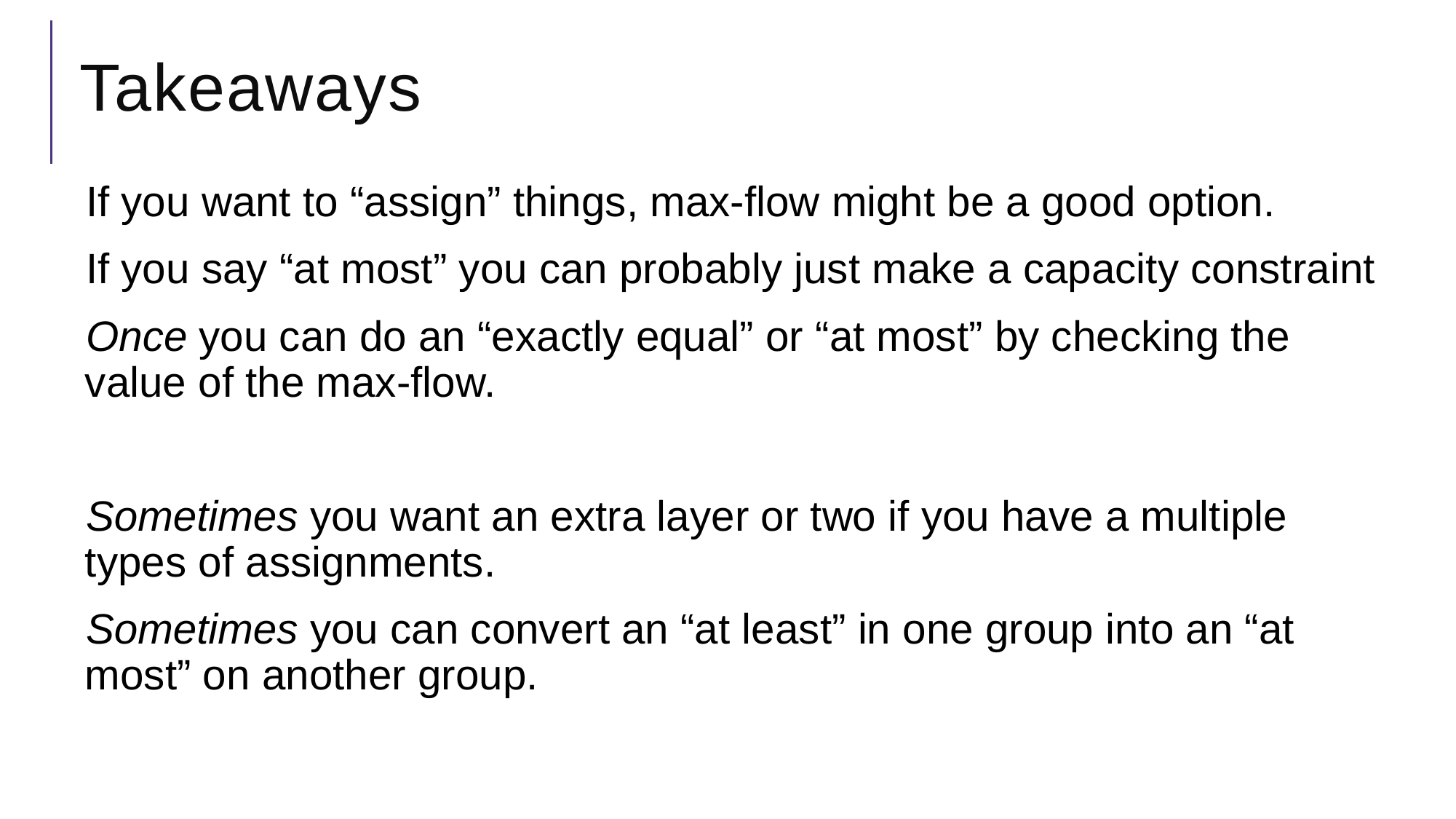

# Takeaways
If you want to “assign” things, max-flow might be a good option.
If you say “at most” you can probably just make a capacity constraint
Once you can do an “exactly equal” or “at most” by checking the value of the max-flow.

Sometimes you want an extra layer or two if you have a multiple types of assignments.
Sometimes you can convert an “at least” in one group into an “at most” on another group.